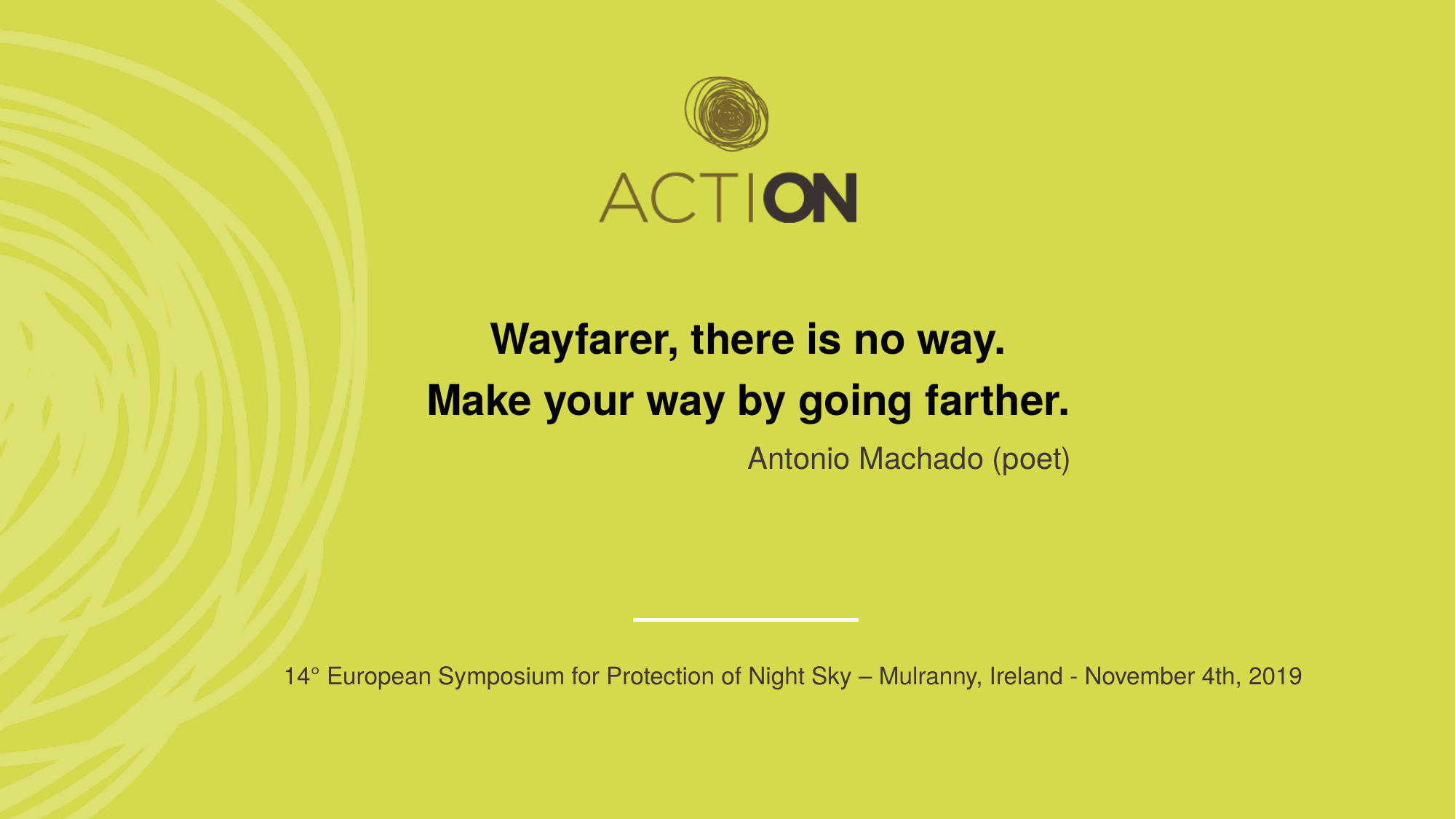

Wayfarer, there is no way.
Make your way by going farther.

Antonio Machado (poet)

14° European Symposium for Protection of Night Sky – Mulranny, Ireland - November 4th, 2019